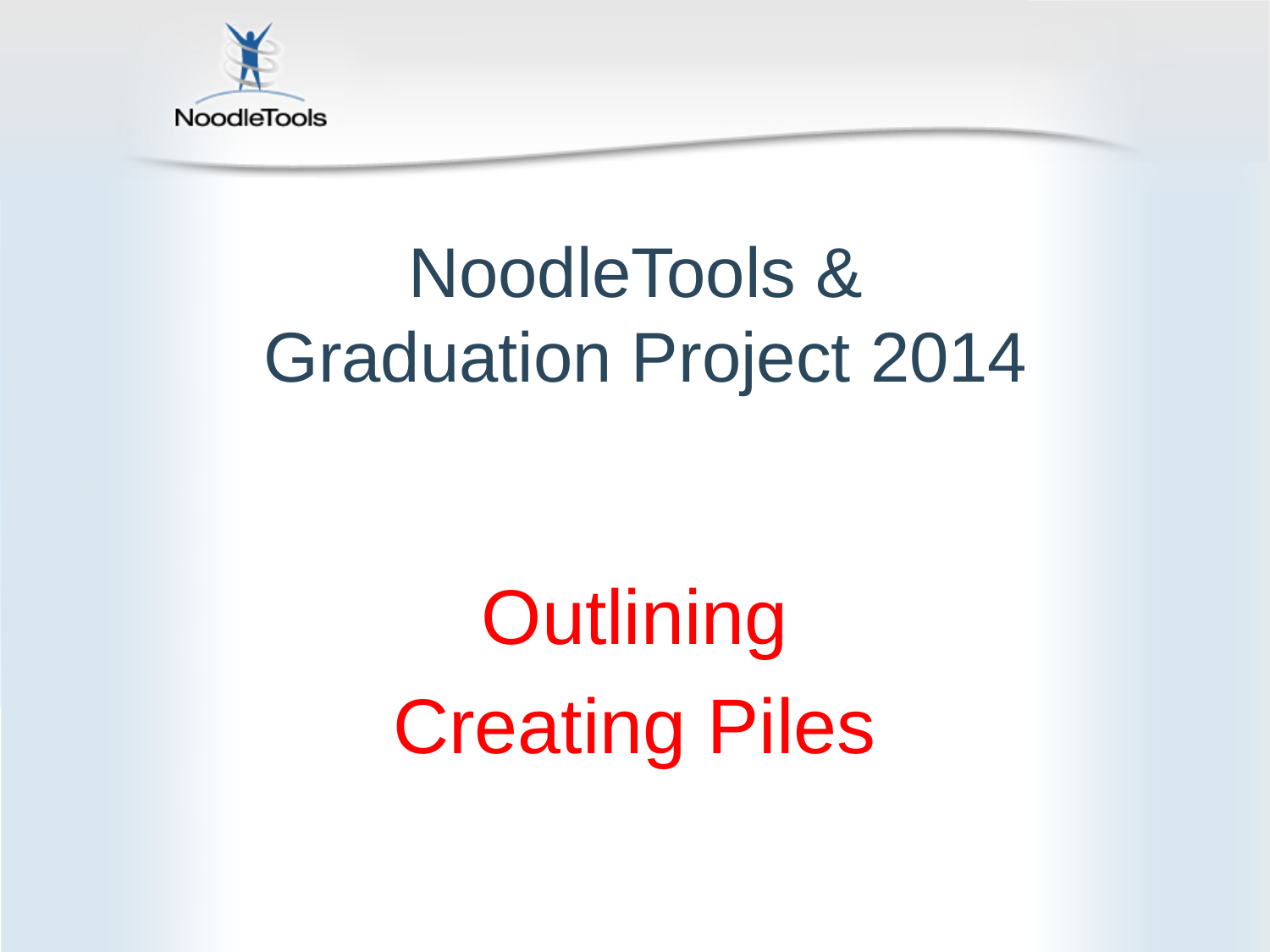

# NoodleTools & Graduation Project 2014
Outlining
Creating Piles